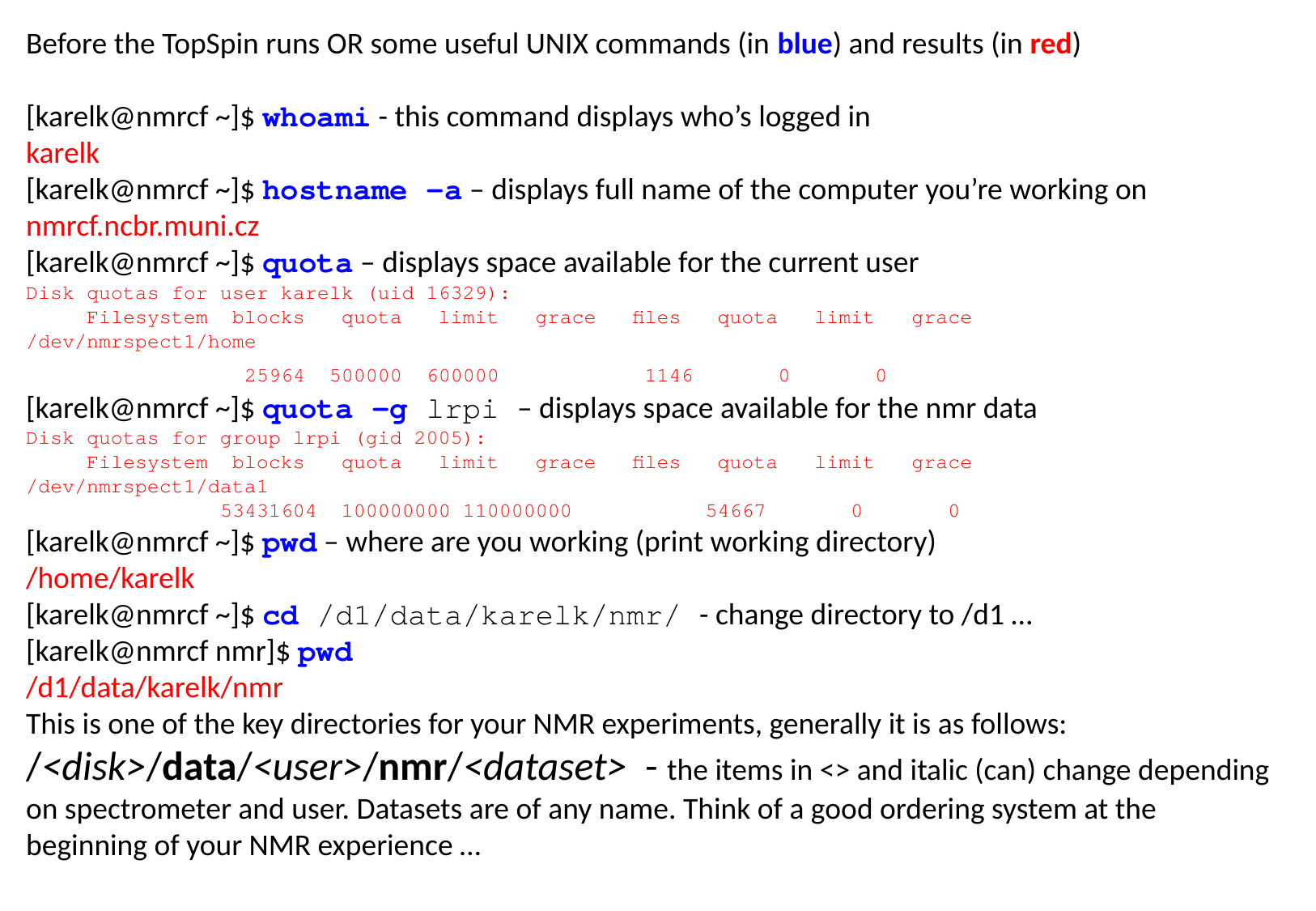

Before the TopSpin runs OR some useful UNIX commands (in blue) and results (in red)

[karelk@nmrcf ~]$ whoami - this command displays who’s logged in
karelk
[karelk@nmrcf ~]$ hostname -a – displays full name of the computer you’re working on
nmrcf.ncbr.muni.cz
[karelk@nmrcf ~]$ quota – displays space available for the current user
Disk quotas for user karelk (uid 16329):
     Filesystem  blocks   quota   limit   grace   files   quota   limit   grace
/dev/nmrspect1/home
                  25964  500000  600000            1146       0       0
[karelk@nmrcf ~]$ quota -g lrpi – displays space available for the nmr data
Disk quotas for group lrpi (gid 2005):
     Filesystem  blocks   quota   limit   grace   files   quota   limit   grace
/dev/nmrspect1/data1
                53431604  100000000 110000000           54667       0       0
[karelk@nmrcf ~]$ pwd – where are you working (print working directory)
/home/karelk
[karelk@nmrcf ~]$ cd /d1/data/karelk/nmr/ - change directory to /d1 …
[karelk@nmrcf nmr]$ pwd
/d1/data/karelk/nmr
This is one of the key directories for your NMR experiments, generally it is as follows:
/<disk>/data/<user>/nmr/<dataset>  - the items in <> and italic (can) change depending on spectrometer and user. Datasets are of any name. Think of a good ordering system at the beginning of your NMR experience …